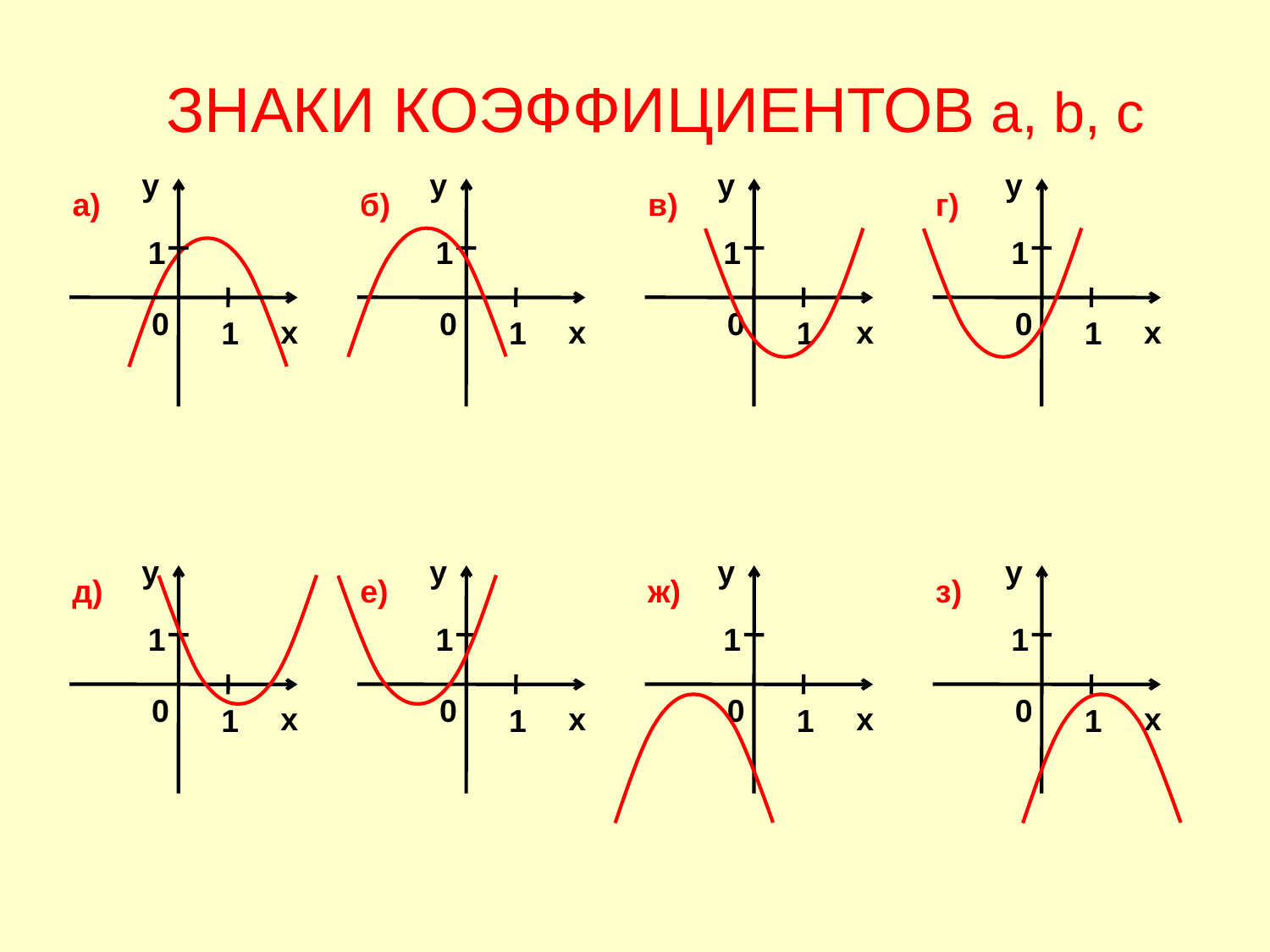

ЗНАКИ КОЭФФИЦИЕНТОВ a, b, c
y
1
0
x
1
a)
y
1
0
x
1
б)
y
1
0
x
1
в)
y
1
0
x
1
г)

y
1
0
x
1
д)
y
1
0
x
1
е)
y
1
0
x
1
ж)
y
1
0
x
1
з)